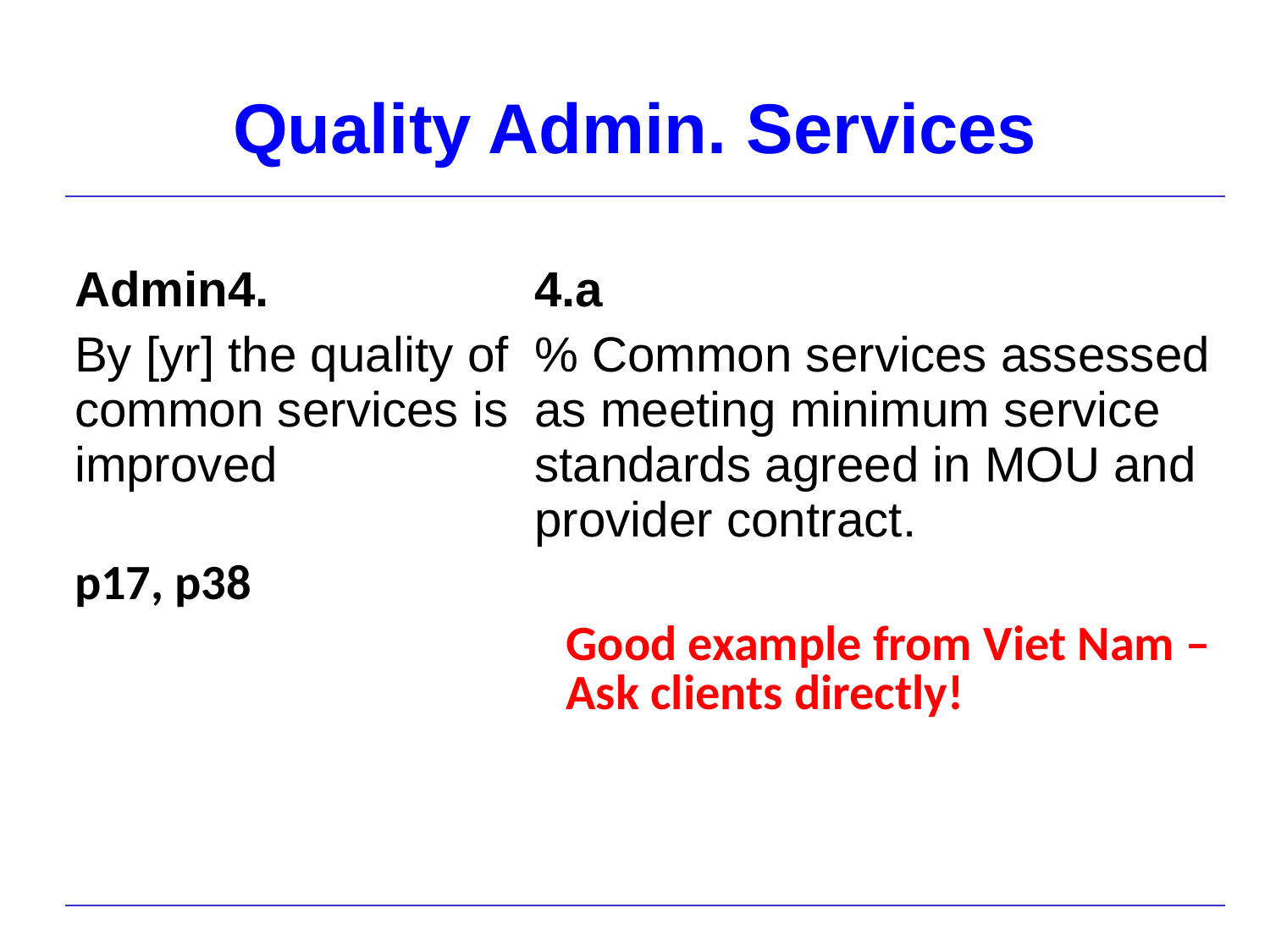

# Quality Admin. Services
| Admin4. By [yr] the quality of common services is improved p17, p38 | 4.a % Common services assessed as meeting minimum service standards agreed in MOU and provider contract.   Good example from Viet Nam – Ask clients directly! |
| --- | --- |